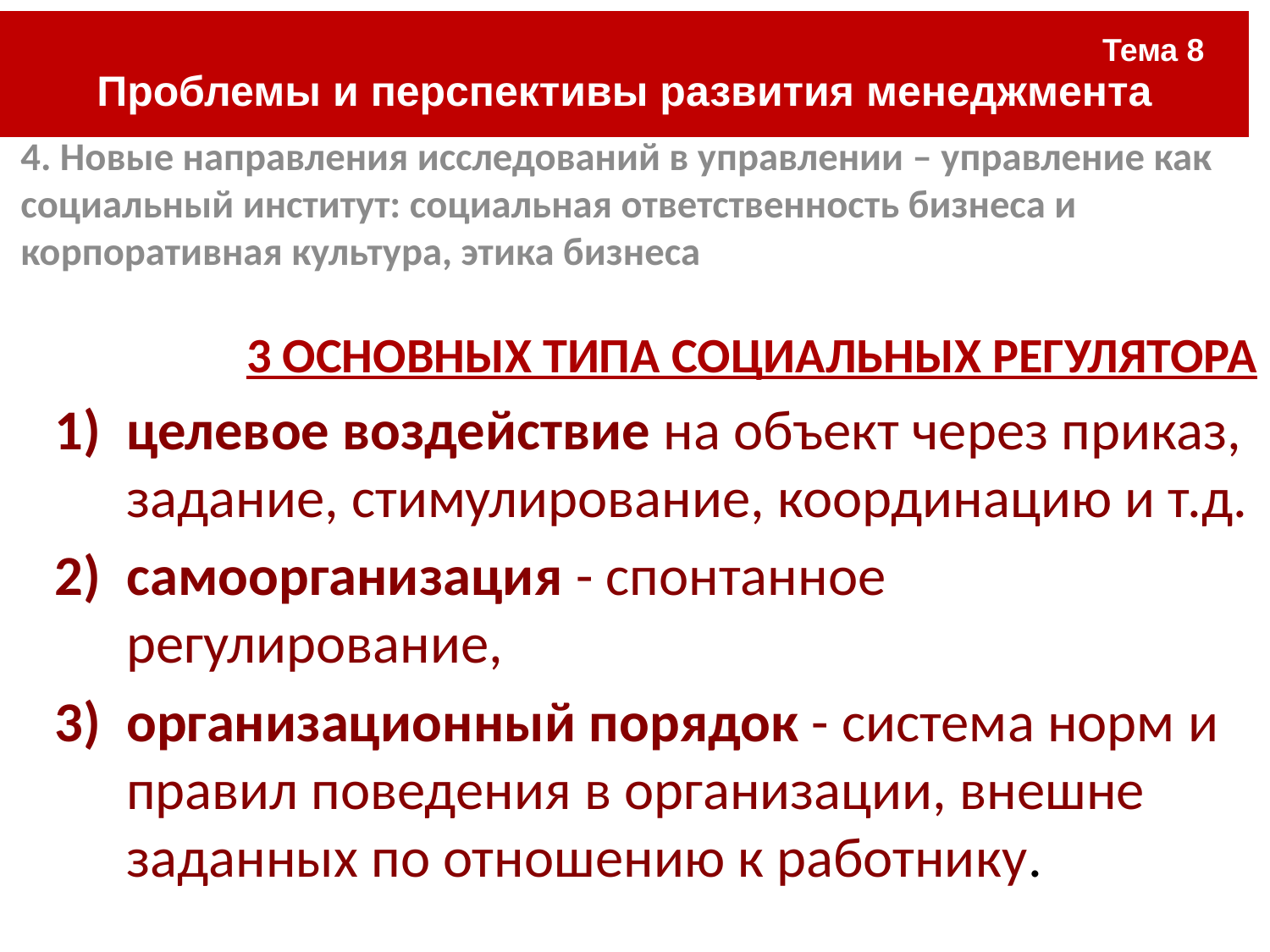

| Тема 8 Проблемы и перспективы развития менеджмента |
| --- |
4. Новые направления исследований в управлении – управление как социальный институт: социальная ответственность бизнеса и корпоративная культура, этика бизнеса

#
3 ОСНОВНЫХ ТИПА СОЦИАЛЬНЫХ РЕГУЛЯТОРА
целевое воздействие на объект через приказ, задание, стимулирование, координацию и т.д.
самоорганизация - спонтанное регулирование,
организационный порядок - система норм и правил поведения в организации, внешне заданных по отношению к работнику.